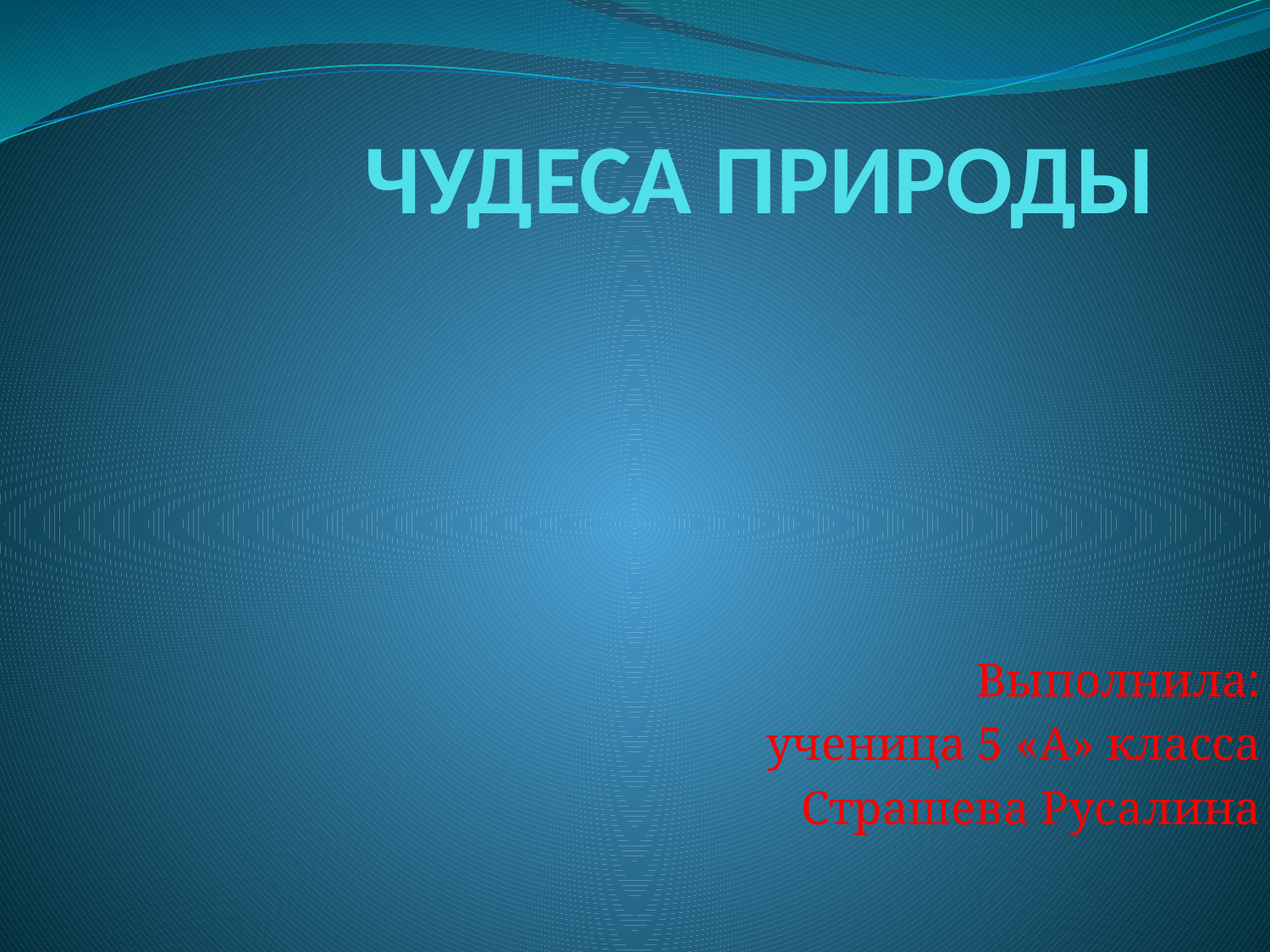

# ЧУДЕСА ПРИРОДЫ
Выполнила:
ученица 5 «А» класса
Страшева Русалина